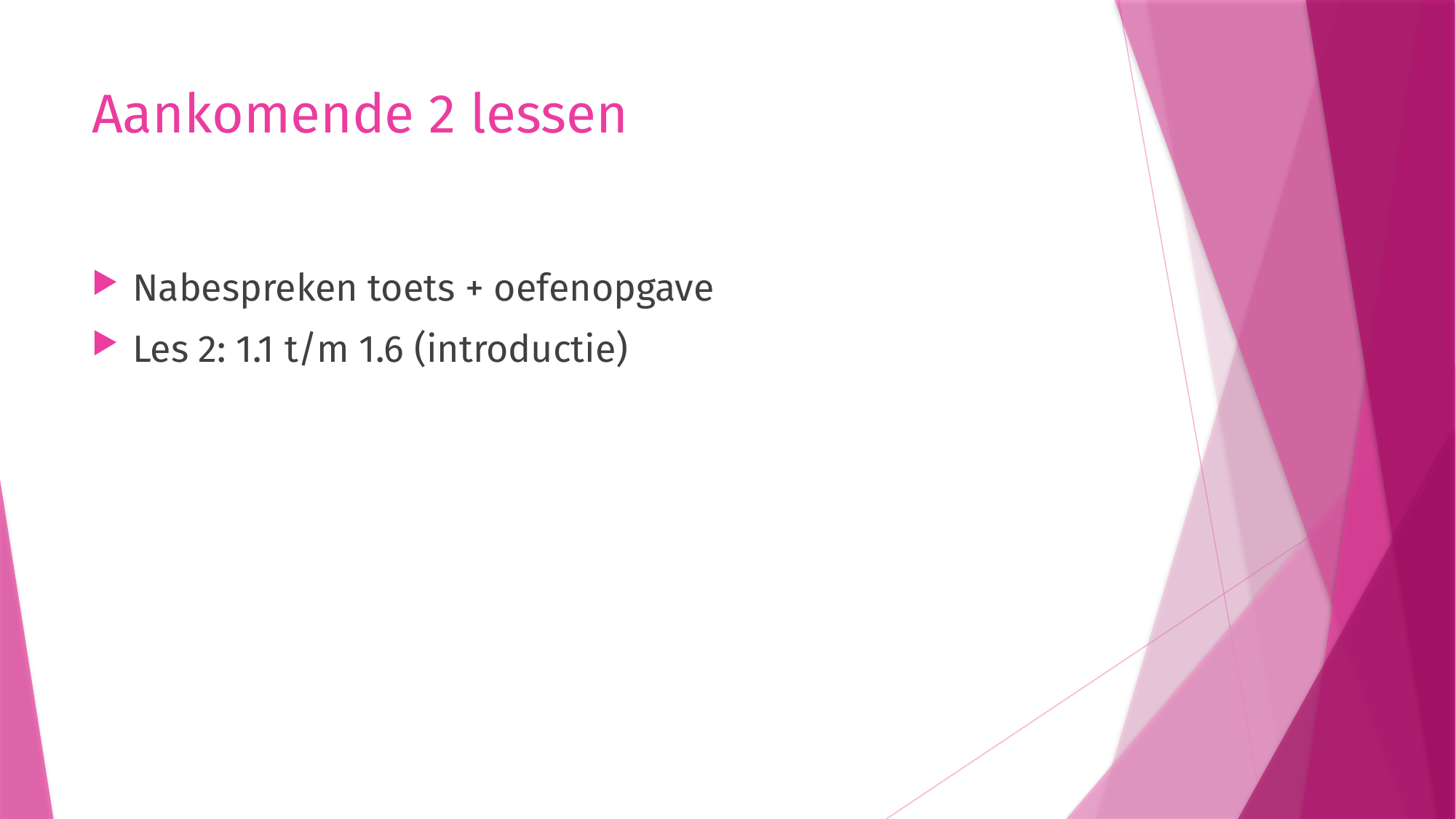

# Aankomende 2 lessen
Nabespreken toets + oefenopgave
Les 2: 1.1 t/m 1.6 (introductie)